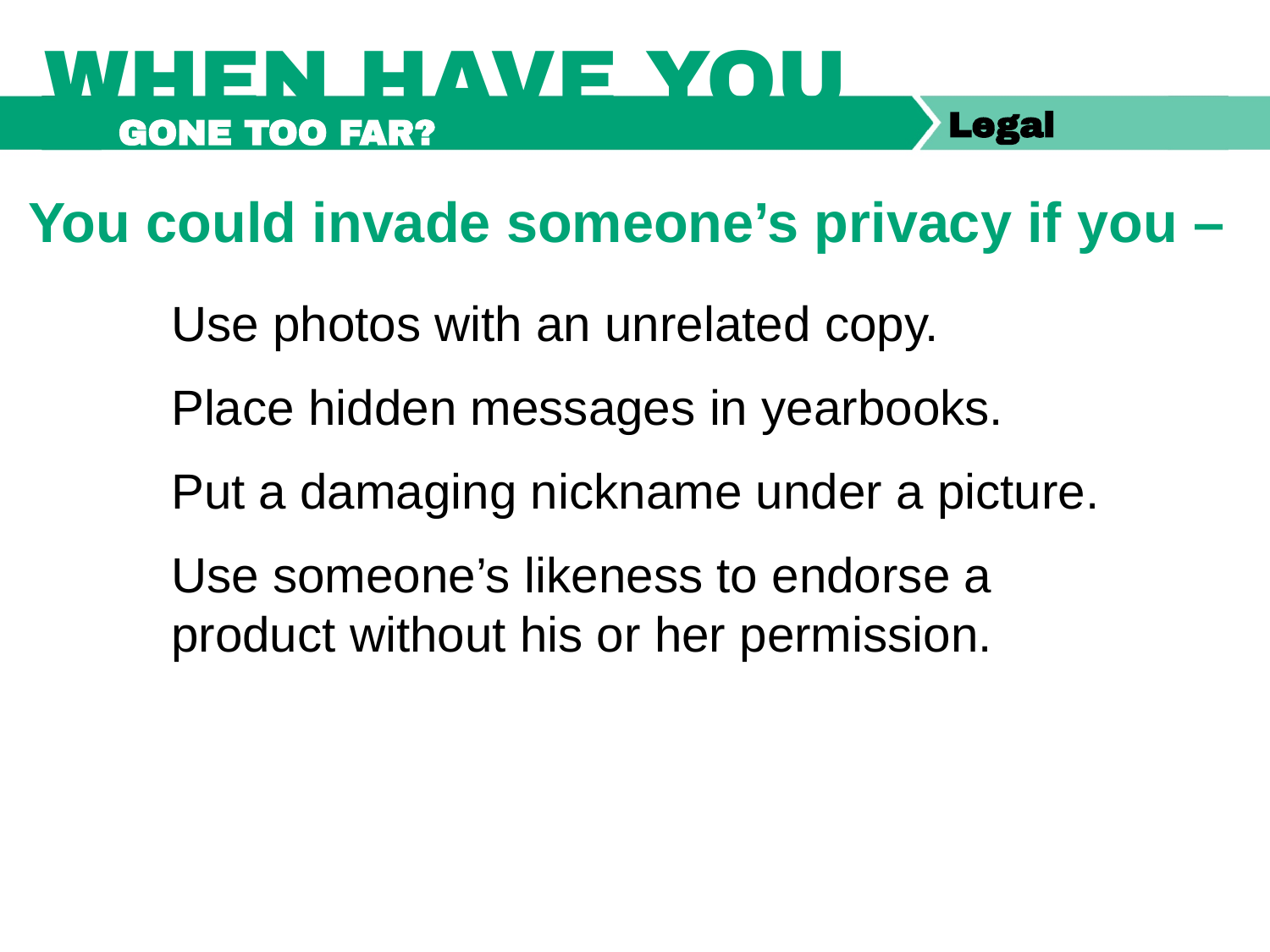

WHEN HAVE YOU
GONE TOO FAR?
You could invade someone’s privacy if you –
Use photos with an unrelated copy.
Place hidden messages in yearbooks.
Put a damaging nickname under a picture.
Use someone’s likeness to endorse a product without his or her permission.